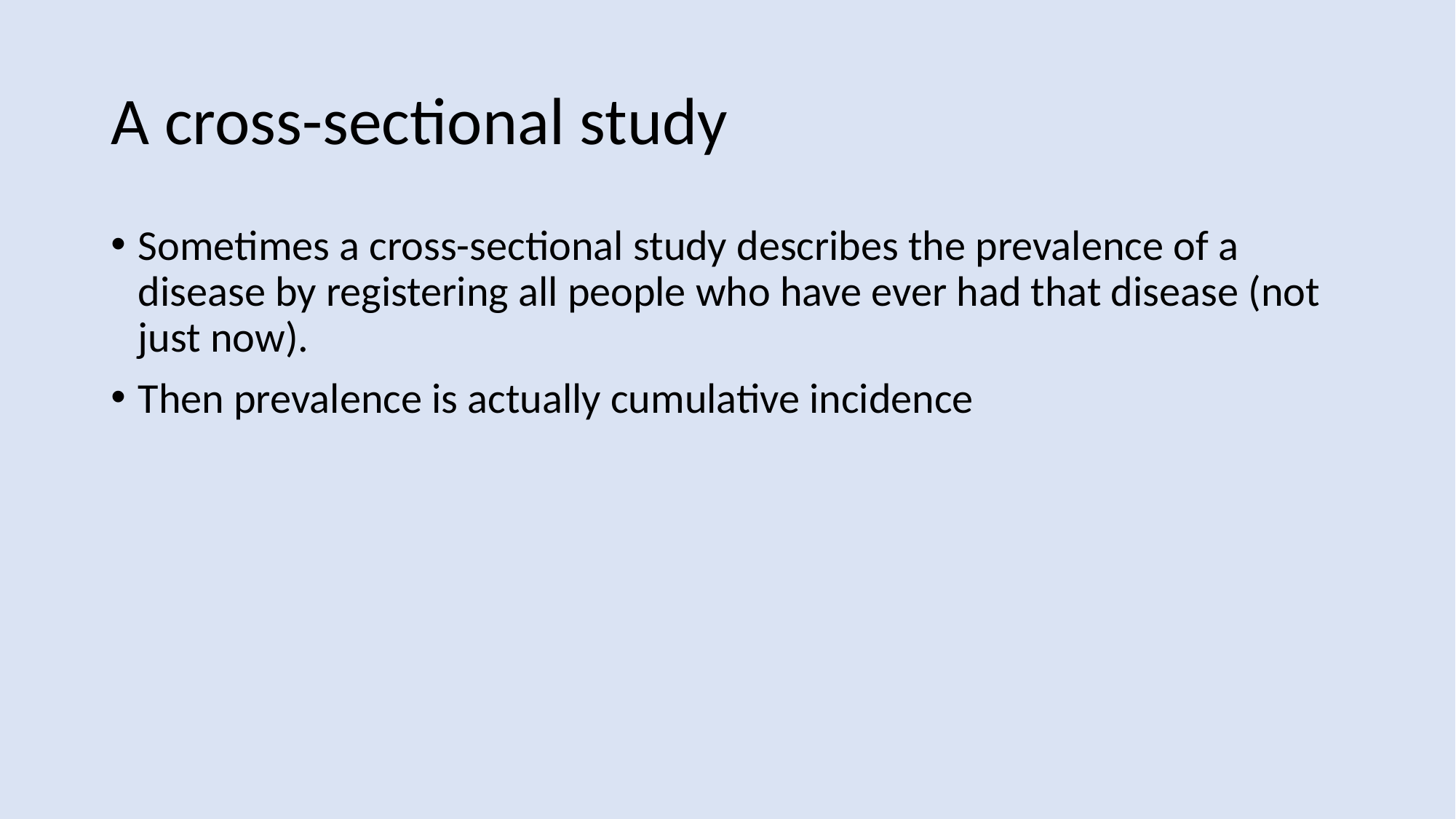

# A cross-sectional study
Sometimes a cross-sectional study describes the prevalence of a disease by registering all people who have ever had that disease (not just now).
Then prevalence is actually cumulative incidence